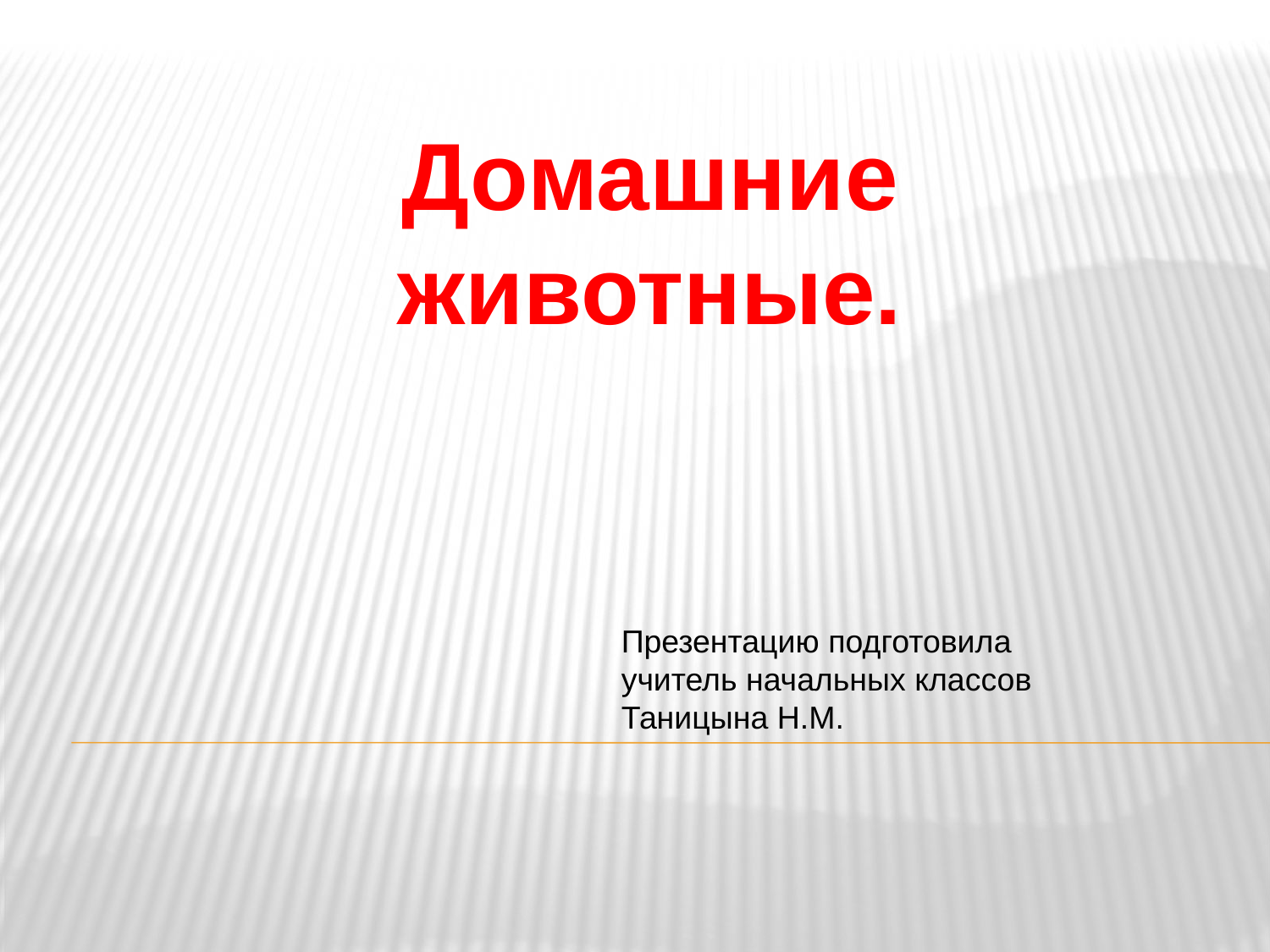

Домашние животные.

Презентацию подготовила
учитель начальных классов
Таницына Н.М.
#